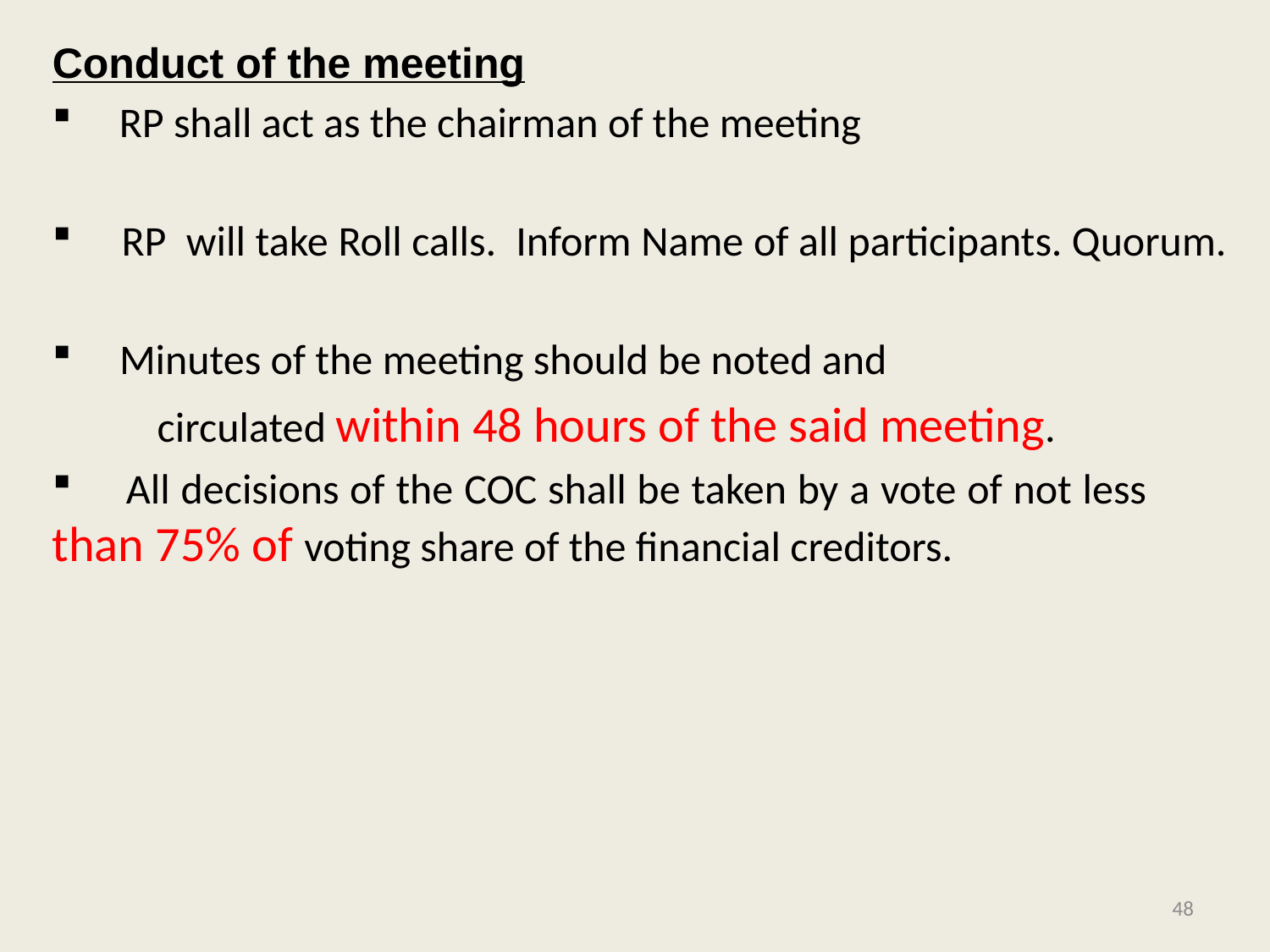

Conduct of the meeting
    RP shall act as the chairman of the meeting

     RP  will take Roll calls.  Inform Name of all participants. Quorum.

     Minutes of the meeting should be noted and
           circulated within 48 hours of the said meeting.
     All decisions of the COC shall be taken by a vote of not less      	than 75% of voting share of the financial creditors.

48